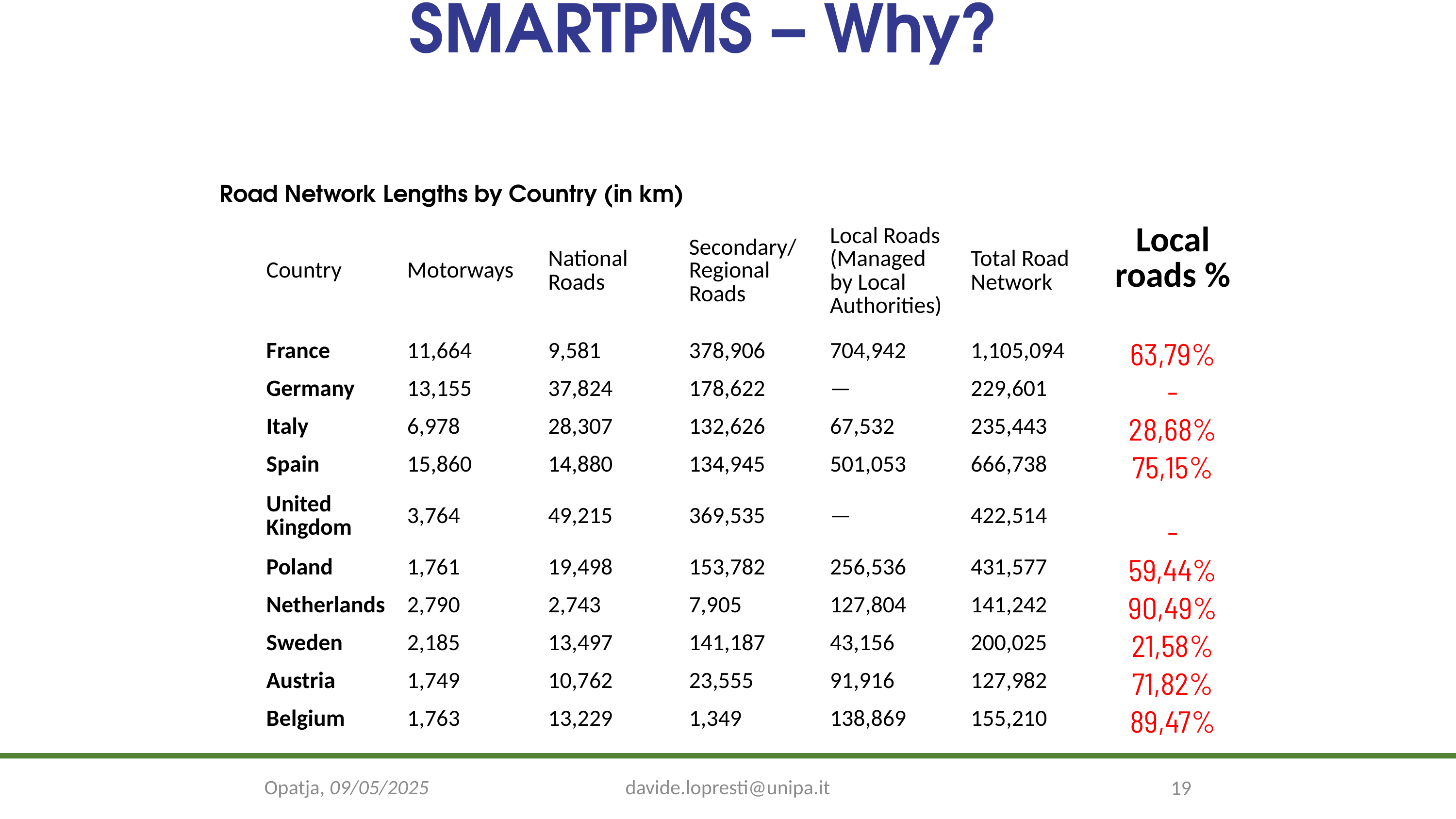

SMARTPMS – Why?
Road Network Lengths by Country (in km)
| Country | Motorways | National Roads | Secondary/Regional Roads | Local Roads (Managed by Local Authorities) | Total Road Network | Local roads % |
| --- | --- | --- | --- | --- | --- | --- |
| France | 11,664 | 9,581 | 378,906 | 704,942 | 1,105,094 | 63,79% |
| Germany | 13,155 | 37,824 | 178,622 | — | 229,601 | - |
| Italy | 6,978 | 28,307 | 132,626 | 67,532 | 235,443 | 28,68% |
| Spain | 15,860 | 14,880 | 134,945 | 501,053 | 666,738 | 75,15% |
| United Kingdom | 3,764 | 49,215 | 369,535 | — | 422,514 | - |
| Poland | 1,761 | 19,498 | 153,782 | 256,536 | 431,577 | 59,44% |
| Netherlands | 2,790 | 2,743 | 7,905 | 127,804 | 141,242 | 90,49% |
| Sweden | 2,185 | 13,497 | 141,187 | 43,156 | 200,025 | 21,58% |
| Austria | 1,749 | 10,762 | 23,555 | 91,916 | 127,982 | 71,82% |
| Belgium | 1,763 | 13,229 | 1,349 | 138,869 | 155,210 | 89,47% |
19
Opatja, 09/05/2025
davide.lopresti@unipa.it